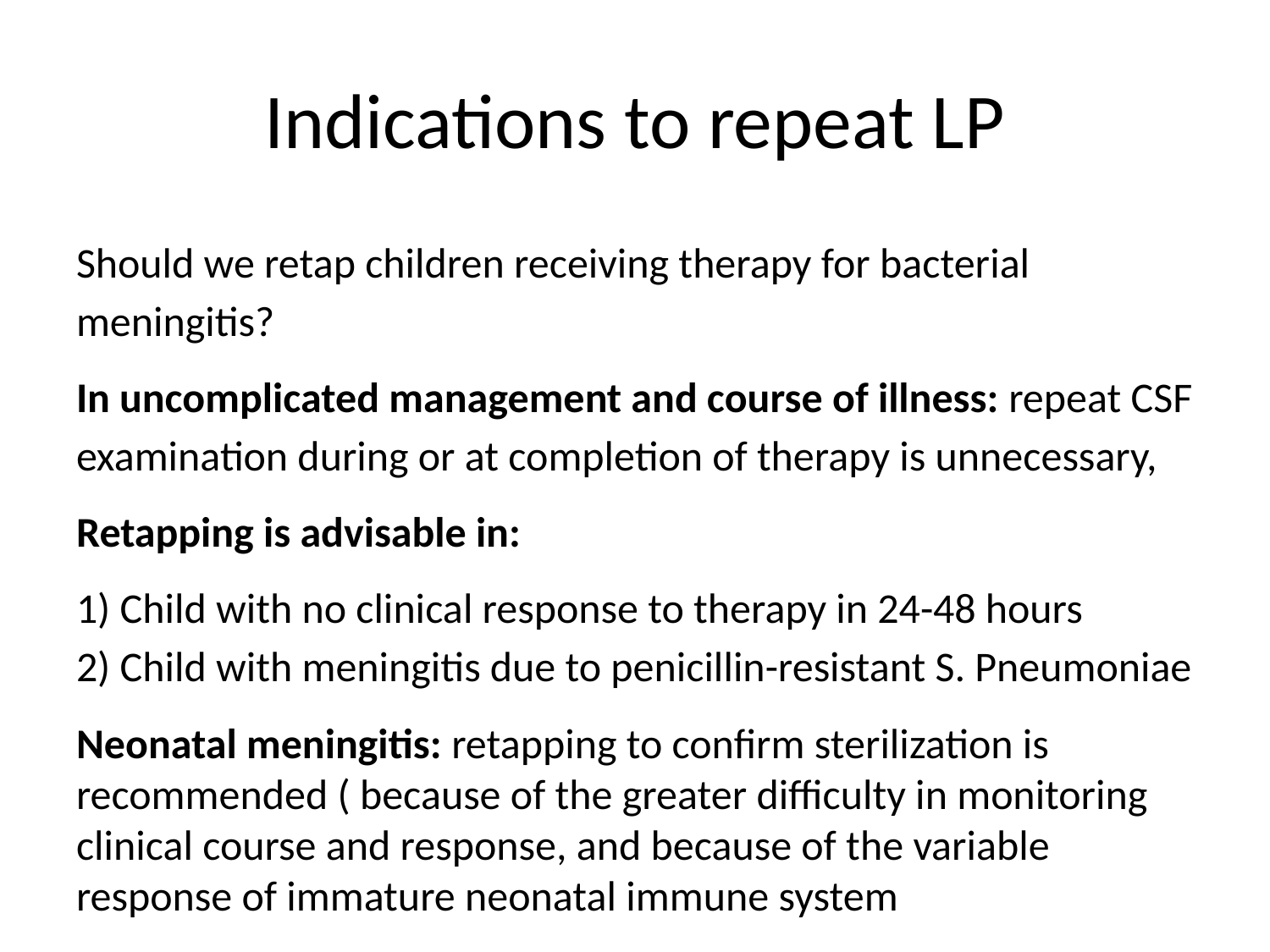

# Indications to repeat LP
Should we retap children receiving therapy for bacterial meningitis?
In uncomplicated management and course of illness: repeat CSF examination during or at completion of therapy is unnecessary,
Retapping is advisable in:
1) Child with no clinical response to therapy in 24-48 hours
2) Child with meningitis due to penicillin-resistant S. Pneumoniae
Neonatal meningitis: retapping to confirm sterilization is recommended ( because of the greater difficulty in monitoring clinical course and response, and because of the variable response of immature neonatal immune system